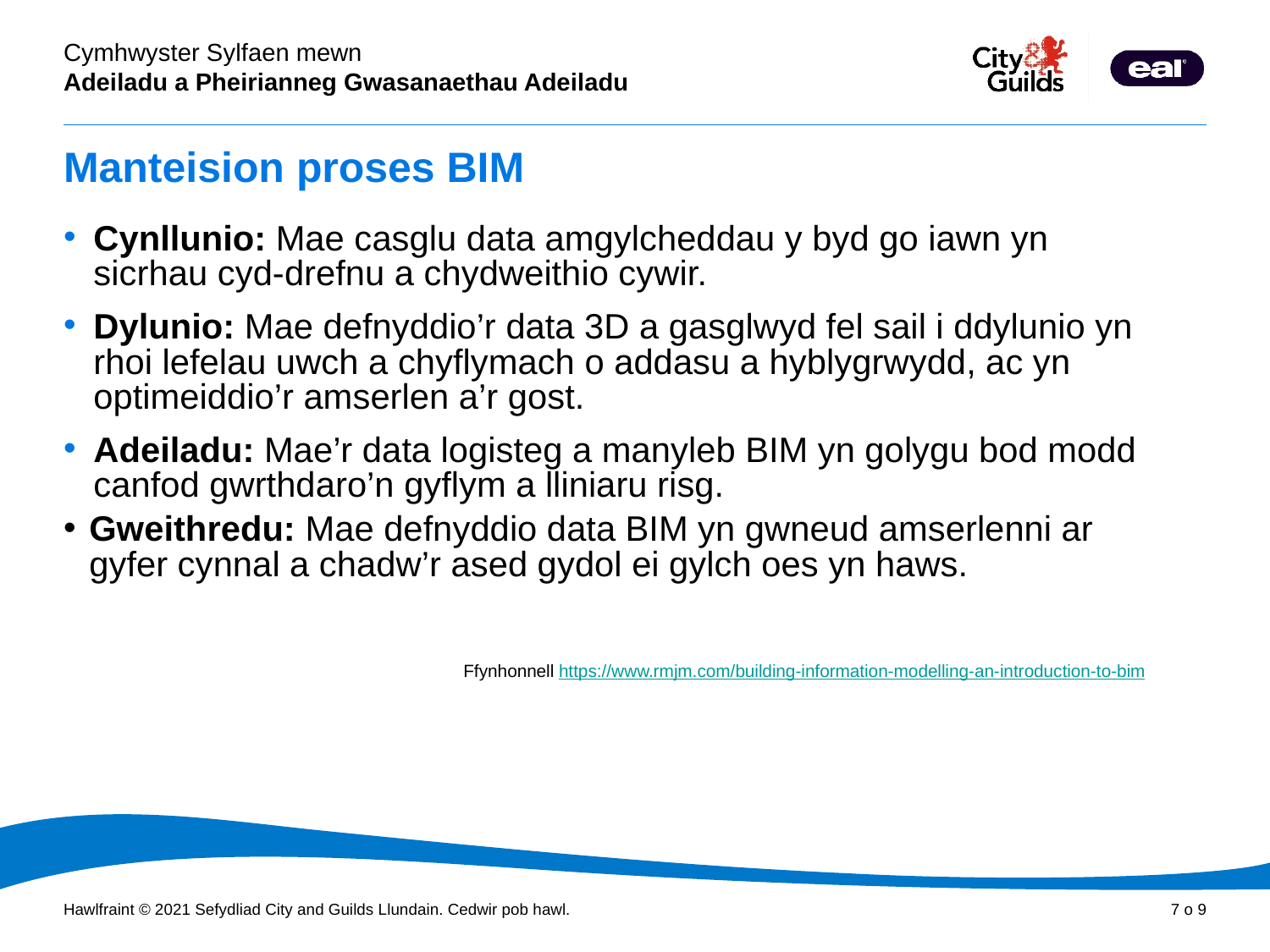

# Manteision proses BIM
Cynllunio: Mae casglu data amgylcheddau y byd go iawn yn sicrhau cyd-drefnu a chydweithio cywir.
Dylunio: Mae defnyddio’r data 3D a gasglwyd fel sail i ddylunio yn rhoi lefelau uwch a chyflymach o addasu a hyblygrwydd, ac yn optimeiddio’r amserlen a’r gost.
Adeiladu: Mae’r data logisteg a manyleb BIM yn golygu bod modd canfod gwrthdaro’n gyflym a lliniaru risg.
Gweithredu: Mae defnyddio data BIM yn gwneud amserlenni ar gyfer cynnal a chadw’r ased gydol ei gylch oes yn haws.

Ffynhonnell https://www.rmjm.com/building-information-modelling-an-introduction-to-bim